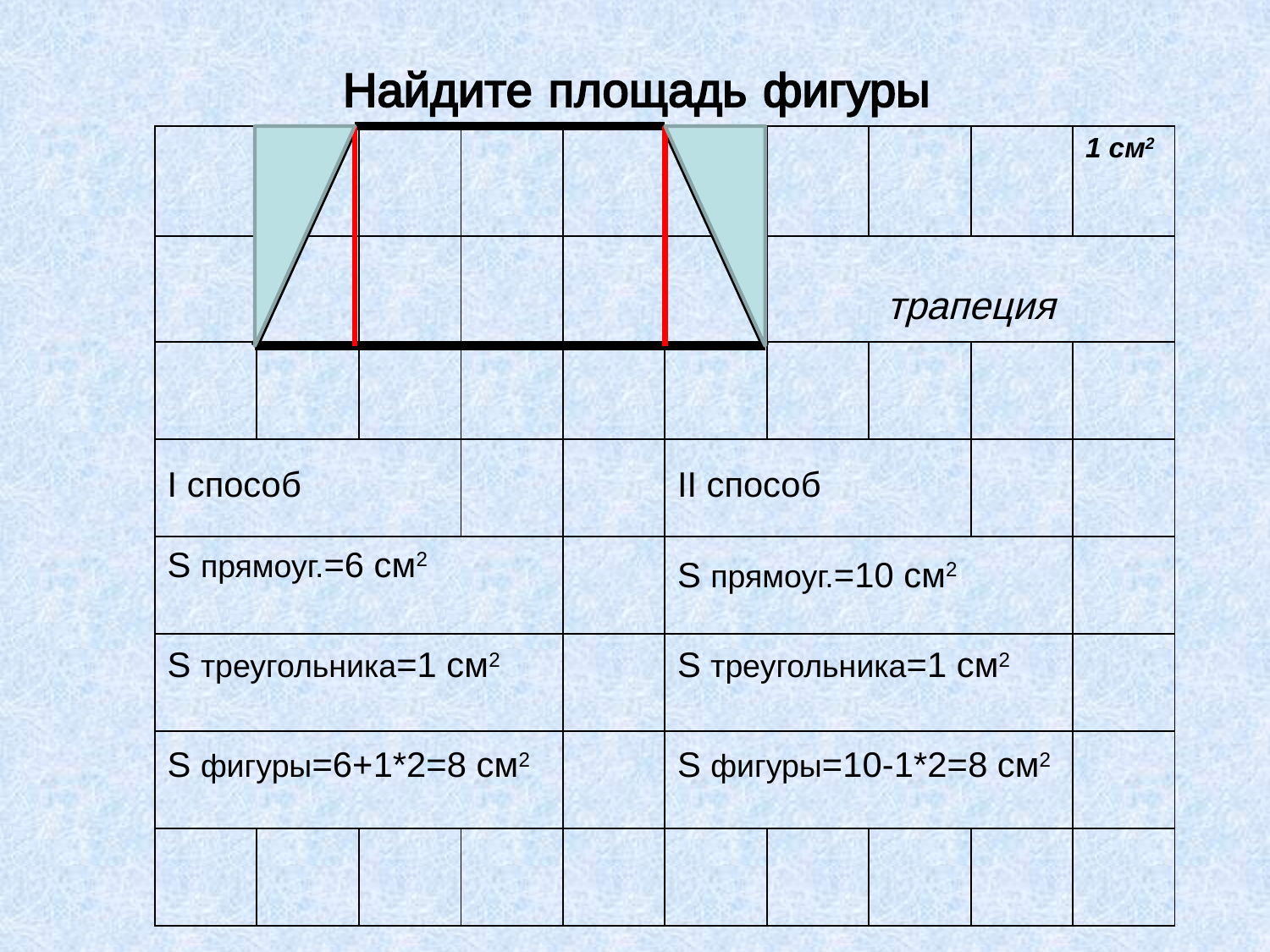

Найдите площадь фигуры
|  |  |  |  |  |  |  |  |  | 1 cм2 |
| --- | --- | --- | --- | --- | --- | --- | --- | --- | --- |
|  |  |  |  |  |  | трапеция |  |  |  |
|  |  |  |  |  |  |  |  |  |  |
|  |  |  |  |  |  |  |  |  |  |
|  |  |  |  |  |  |  |  |  |  |
|  |  |  |  |  |  |  |  |  |  |
|  |  |  |  |  |  |  |  |  |  |
|  |  |  |  |  |  |  |  |  |  |

I способ

II способ

S прямоуг.=6 см2

S прямоуг.=10 см2

S треугольника=1 см2

S треугольника=1 см2

S фигуры=6+1*2=8 см2

S фигуры=10-1*2=8 см2